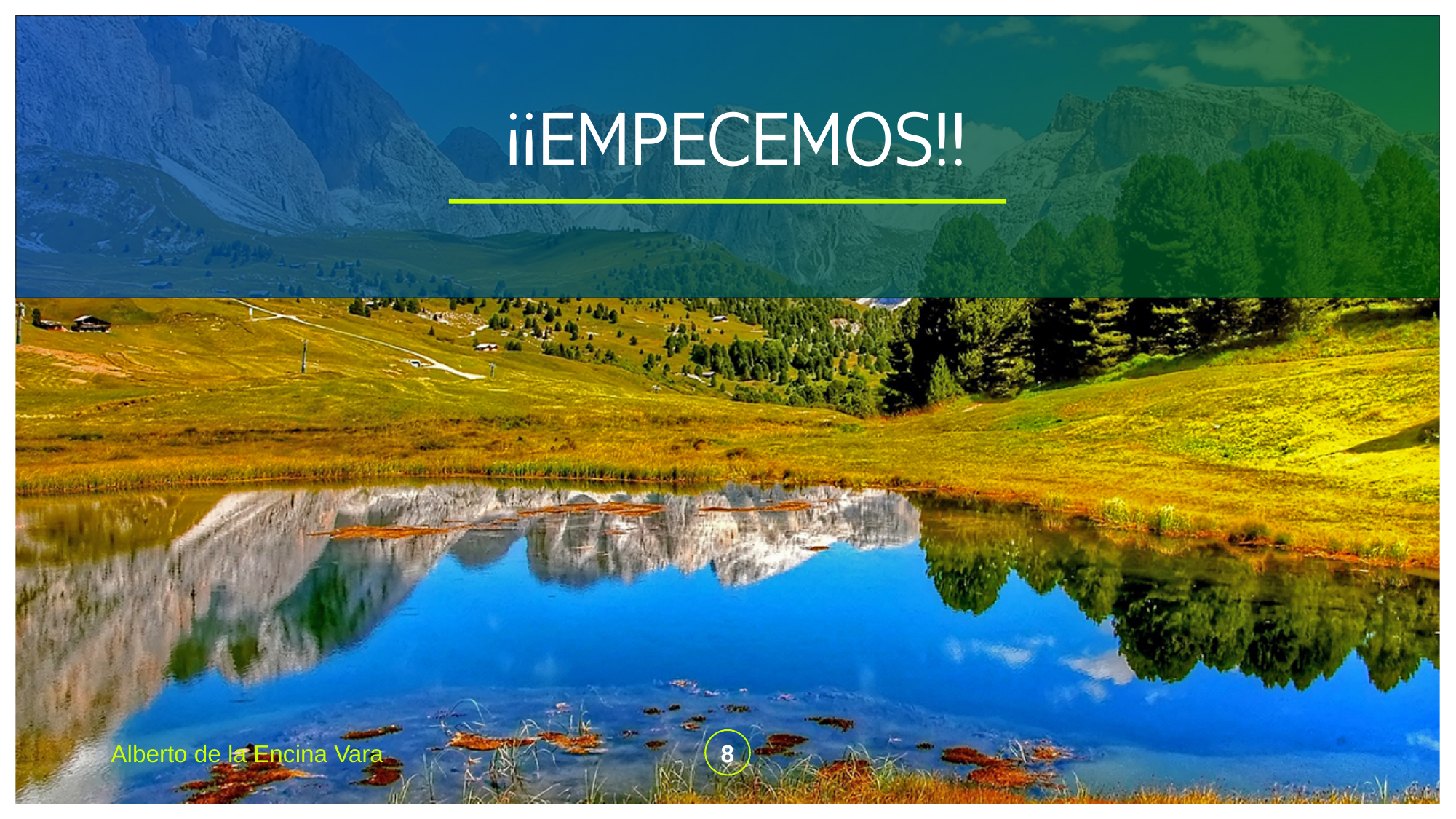

¡¡EMPECEMOS!!
Alberto de la Encina Vara
8